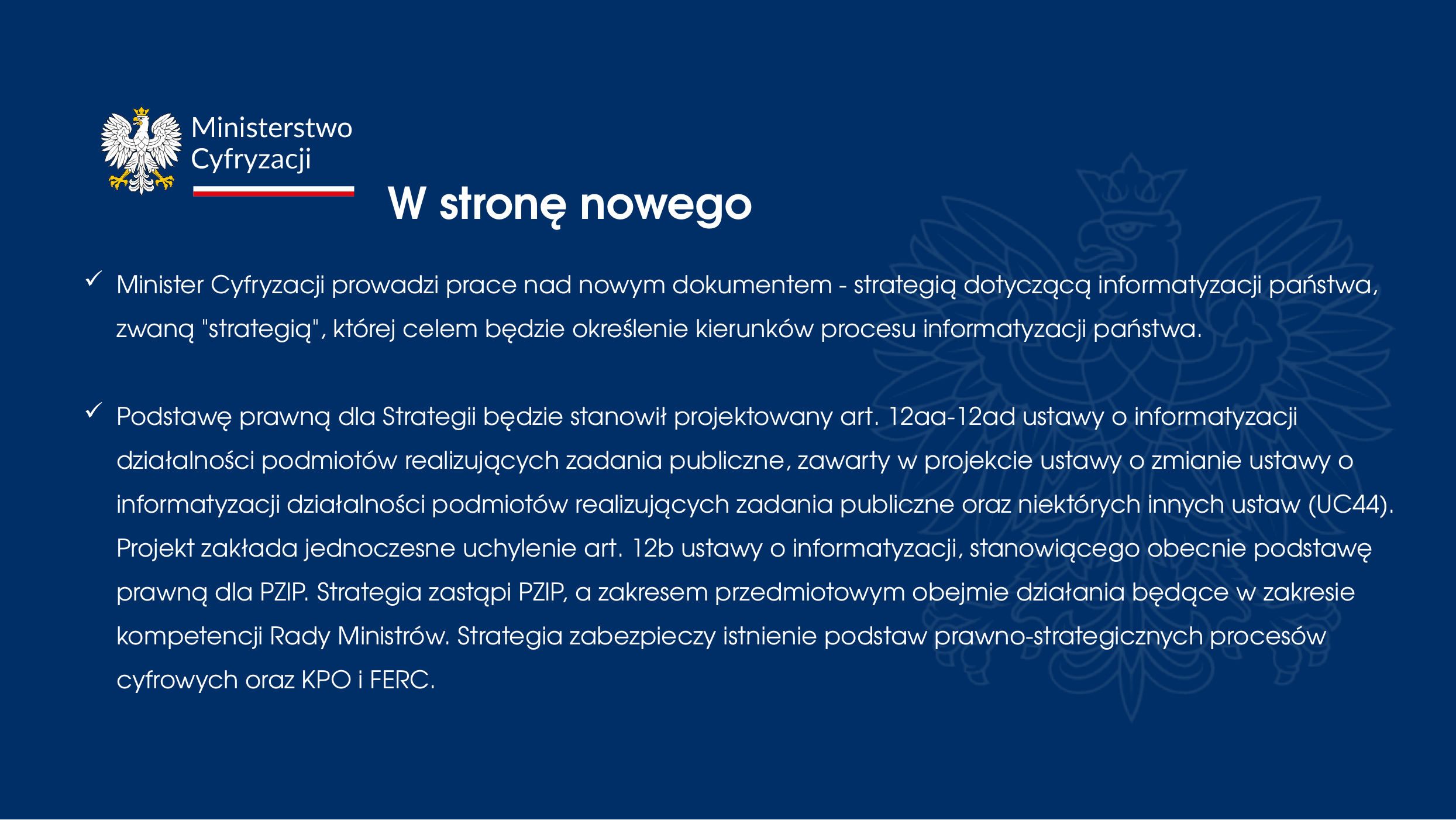

# W stronę nowego
Minister Cyfryzacji prowadzi prace nad nowym dokumentem - strategią dotyczącą informatyzacji państwa, zwaną "strategią", której celem będzie określenie kierunków procesu informatyzacji państwa.

Podstawę prawną dla Strategii będzie stanowił projektowany art. 12aa-12ad ustawy o informatyzacji działalności podmiotów realizujących zadania publiczne, zawarty w projekcie ustawy o zmianie ustawy o informatyzacji działalności podmiotów realizujących zadania publiczne oraz niektórych innych ustaw (UC44). Projekt zakłada jednoczesne uchylenie art. 12b ustawy o informatyzacji, stanowiącego obecnie podstawę prawną dla PZIP. Strategia zastąpi PZIP, a zakresem przedmiotowym obejmie działania będące w zakresie kompetencji Rady Ministrów. Strategia zabezpieczy istnienie podstaw prawno-strategicznych procesów cyfrowych oraz KPO i FERC.